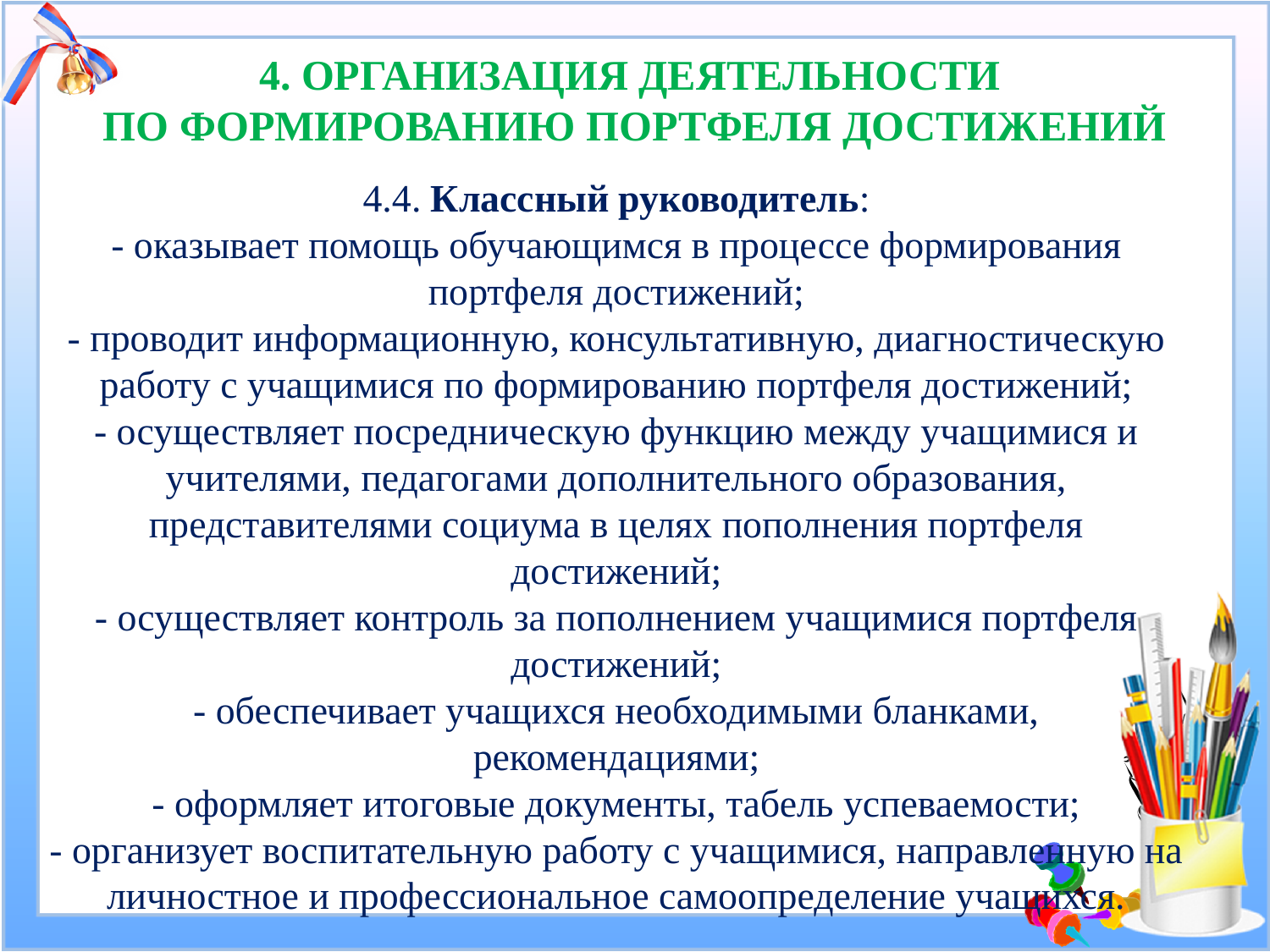

# 4. ОРГАНИЗАЦИЯ ДЕЯТЕЛЬНОСТИ ПО ФОРМИРОВАНИЮ ПОРТФЕЛЯ ДОСТИЖЕНИЙ

4.4. Классный руководитель:
- оказывает помощь обучающимся в процессе формирования портфеля достижений;
- проводит информационную, консультативную, диагностическую работу с учащимися по формированию портфеля достижений;
- осуществляет посредническую функцию между учащимися и учителями, педагогами дополнительного образования, представителями социума в целях пополнения портфеля достижений;
- осуществляет контроль за пополнением учащимися портфеля достижений;
- обеспечивает учащихся необходимыми бланками, рекомендациями;
- оформляет итоговые документы, табель успеваемости;
- организует воспитательную работу с учащимися, направленную на личностное и профессиональное самоопределение учащихся.